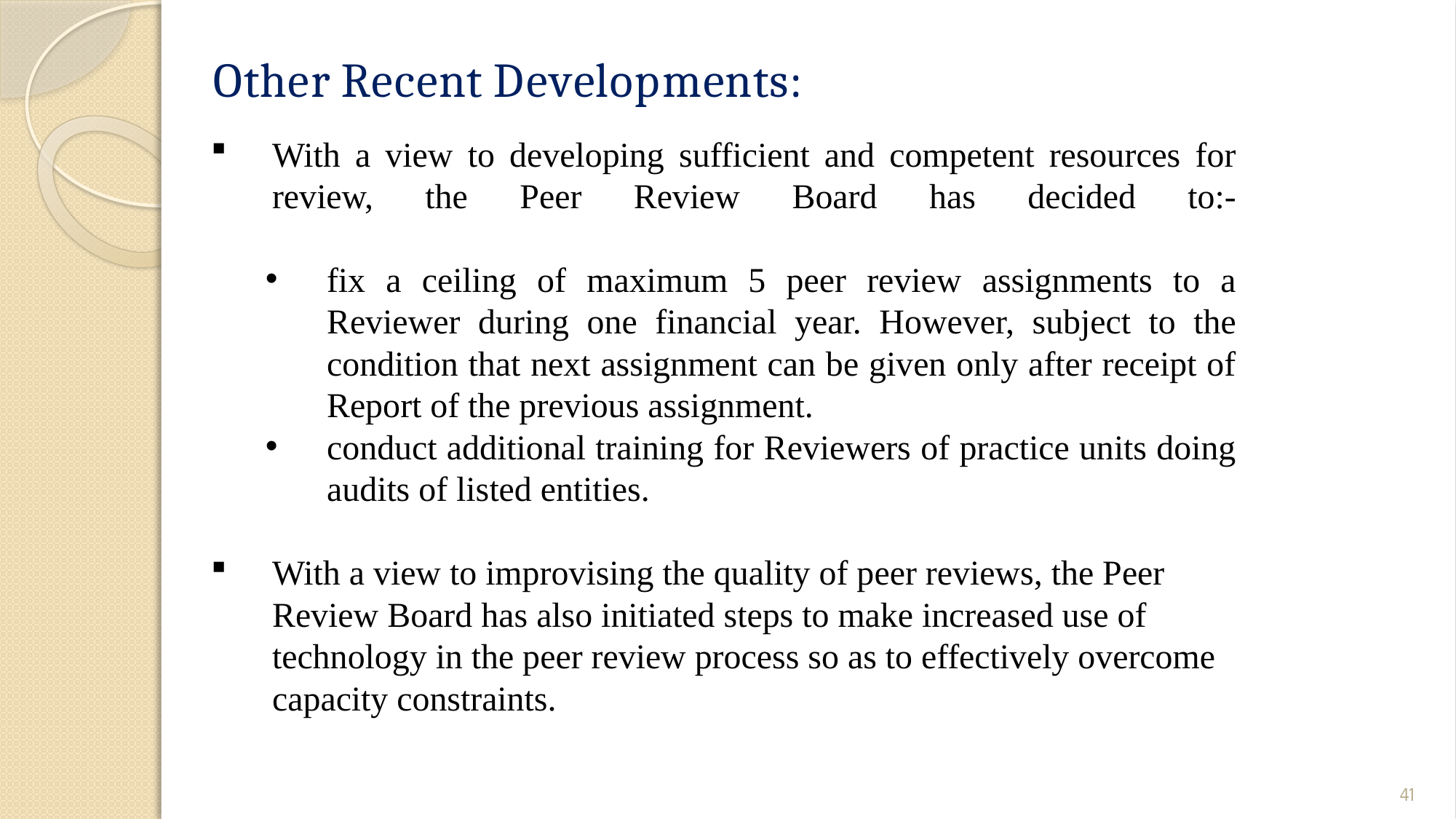

Other Recent Developments:
With a view to developing sufficient and competent resources for review, the Peer Review Board has decided to:-
fix a ceiling of maximum 5 peer review assignments to a Reviewer during one financial year. However, subject to the condition that next assignment can be given only after receipt of Report of the previous assignment.
conduct additional training for Reviewers of practice units doing audits of listed entities.

With a view to improvising the quality of peer reviews, the Peer Review Board has also initiated steps to make increased use of technology in the peer review process so as to effectively overcome capacity constraints.
41